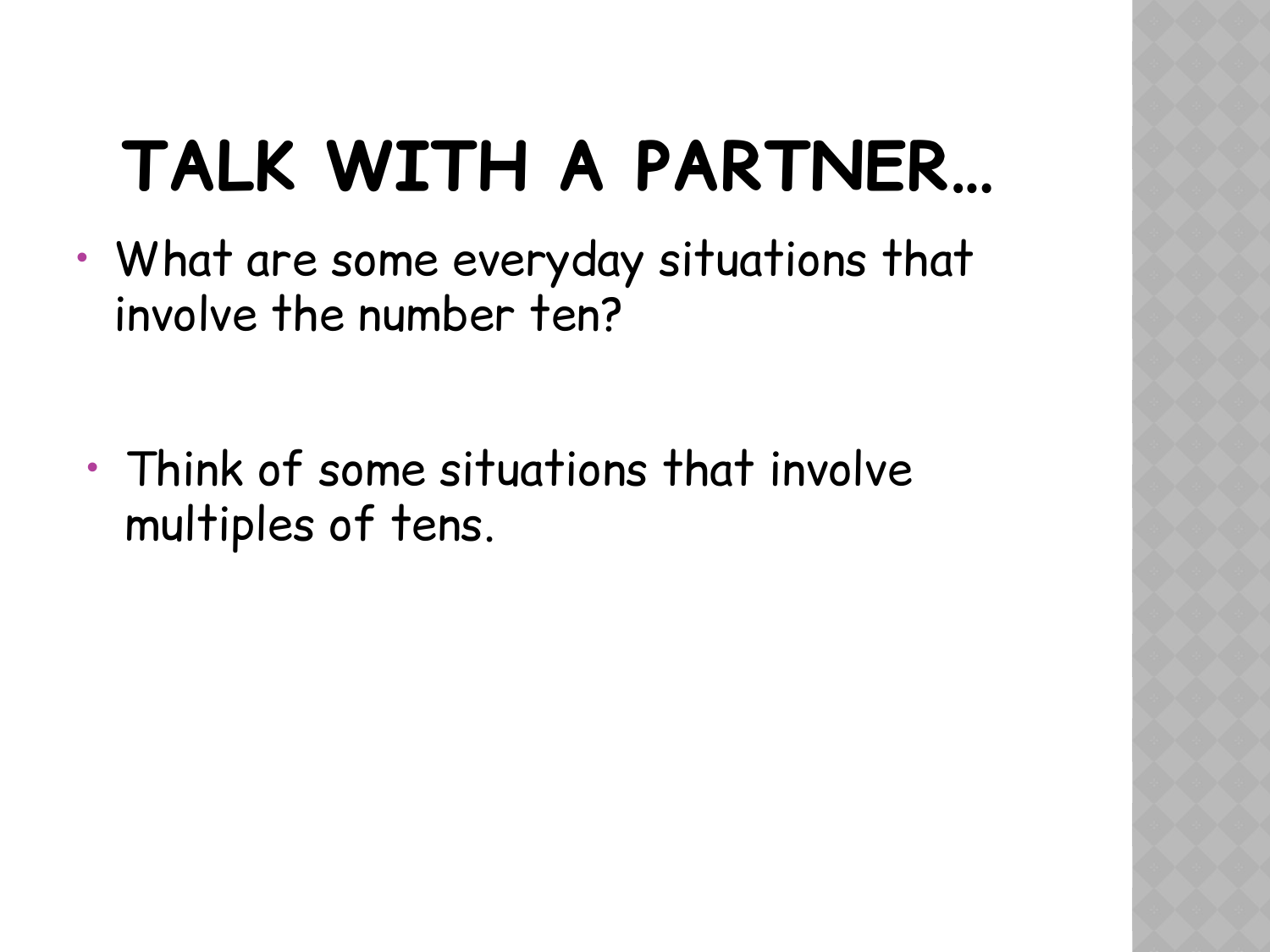

# Talk with a partner…
What are some everyday situations that involve the number ten?

Think of some situations that involve multiples of tens.